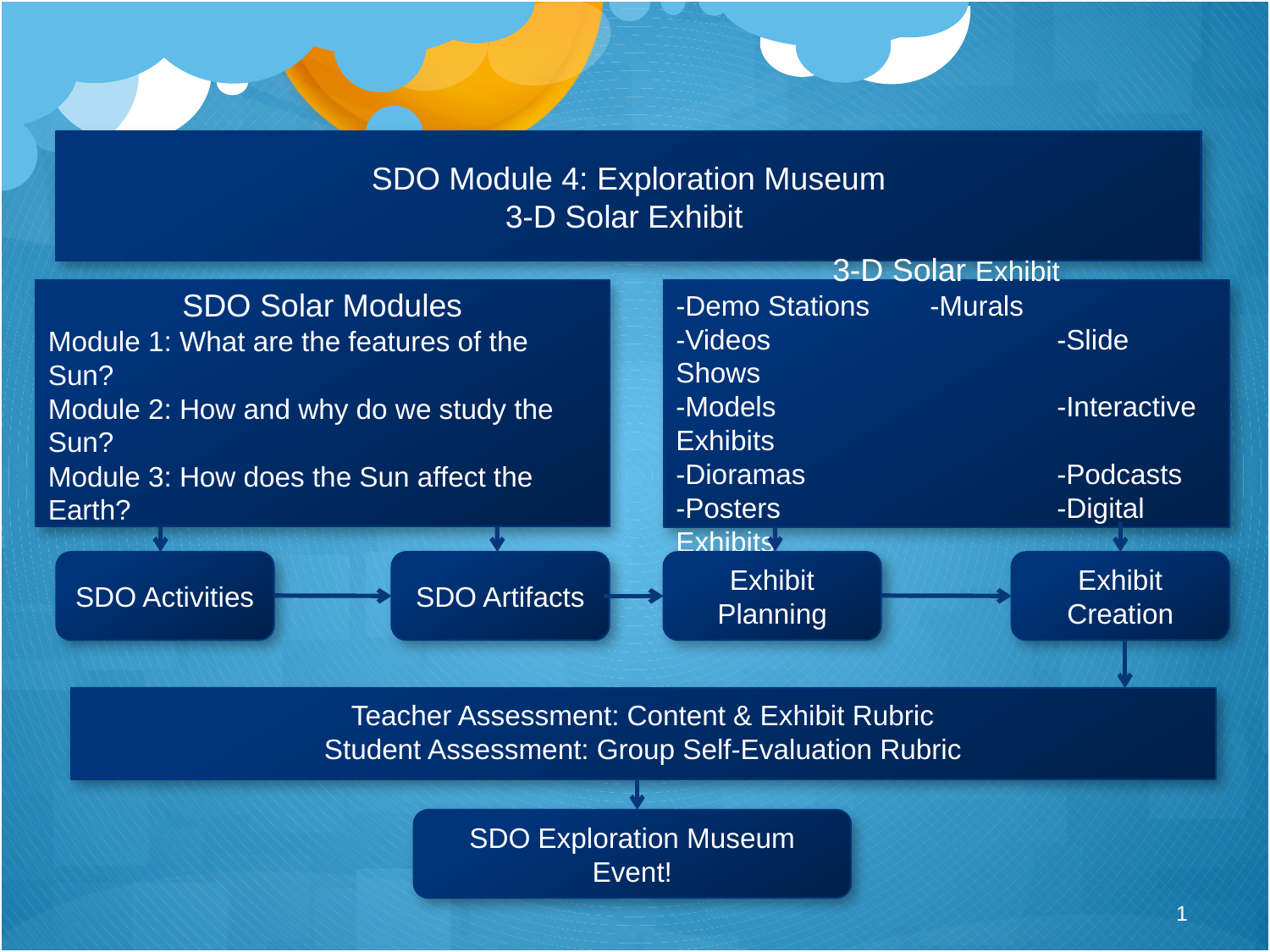

SDO Module 4: Exploration Museum
3-D Solar Exhibit

SDO Solar Modules
Module 1: What are the features of the Sun?
Module 2: How and why do we study the Sun?
Module 3: How does the Sun affect the Earth?

3-D Solar Exhibit
-Demo Stations	-Murals
-Videos			-Slide Shows
-Models			-Interactive Exhibits
-Dioramas		-Podcasts
-Posters			-Digital Exhibits
SDO Activities
SDO Artifacts
Exhibit Planning
Exhibit Creation

Teacher Assessment: Content & Exhibit Rubric
Student Assessment: Group Self-Evaluation Rubric

SDO Exploration Museum Event!

1